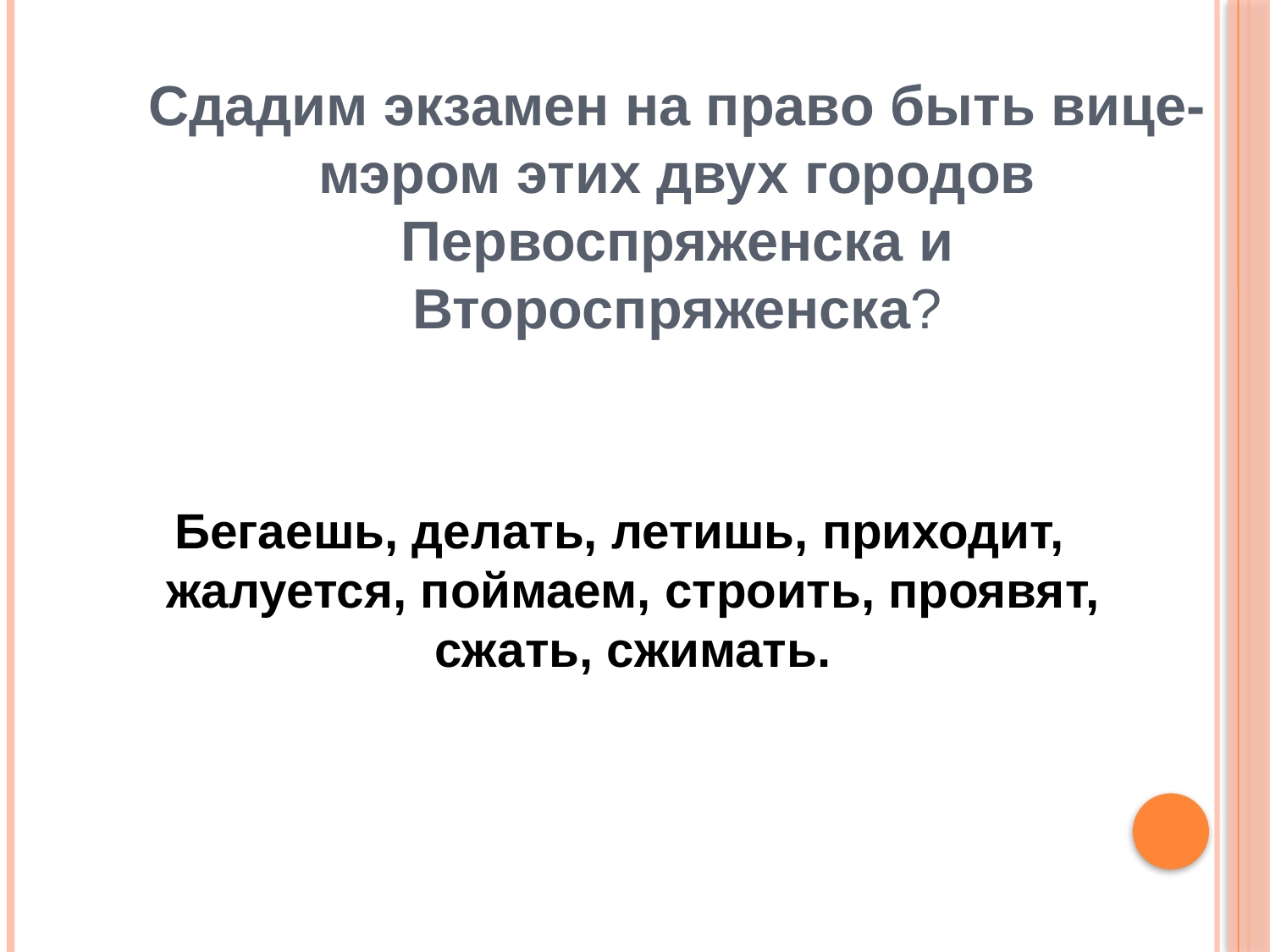

Бегаешь, делать, летишь, приходит, жалуется, поймаем, строить, проявят, сжать, сжимать.
Сдадим экзамен на право быть вице-мэром этих двух городов Первоспряженска и Второспряженска?